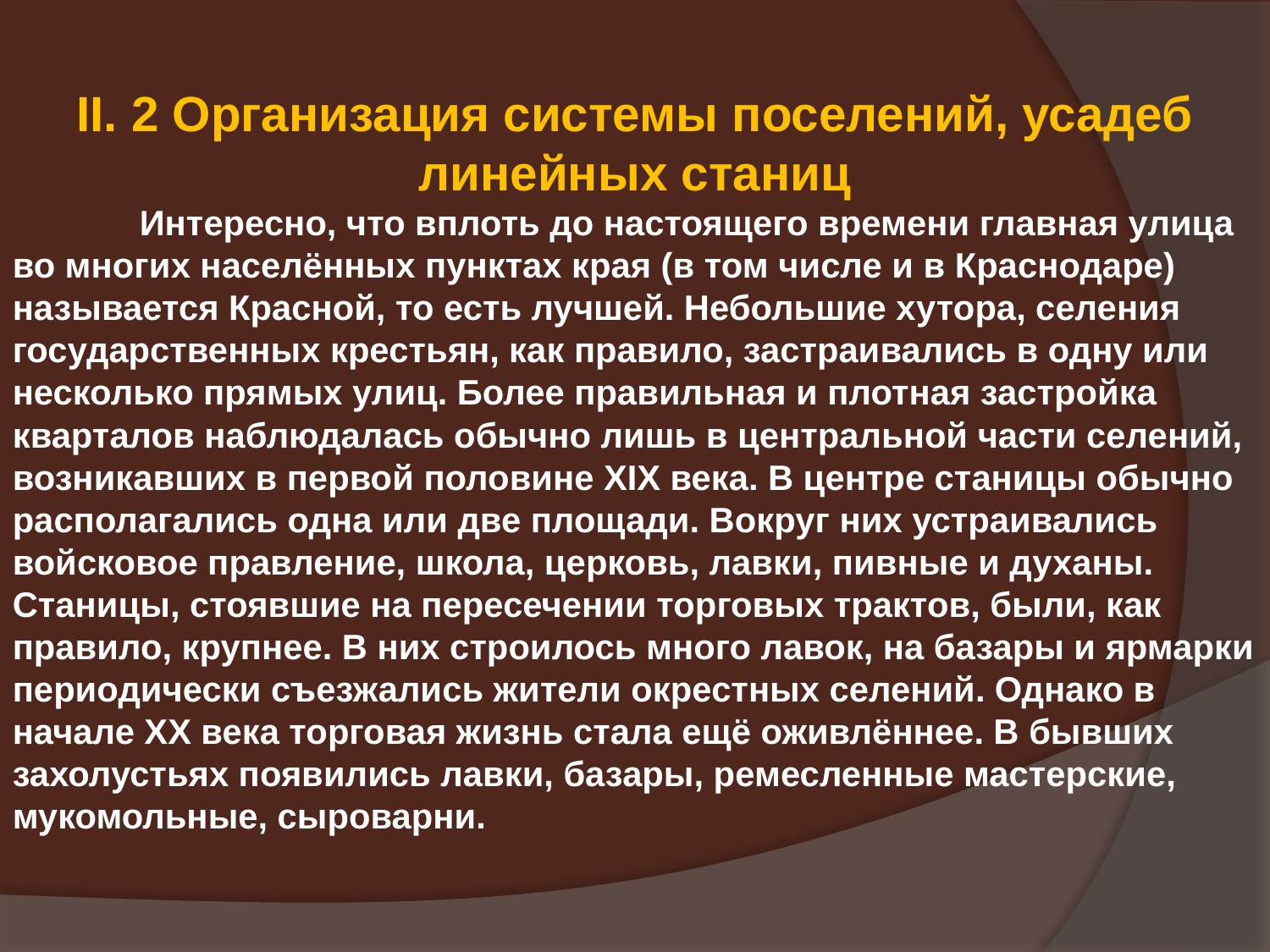

II. 2 Организация системы поселений, усадеб линейных станиц
	Интересно, что вплоть до настоящего времени главная улица во многих населённых пунктах края (в том числе и в Краснодаре) называется Красной, то есть лучшей. Небольшие хутора, селения государственных крестьян, как правило, застраивались в одну или несколько прямых улиц. Более правильная и плотная застройка кварталов наблюдалась обычно лишь в центральной части селений, возникавших в первой половине XIX века. В центре станицы обычно располагались одна или две площади. Вокруг них устраивались войсковое правление, школа, церковь, лавки, пивные и духаны. Станицы, стоявшие на пересечении торговых трактов, были, как правило, крупнее. В них строилось много лавок, на базары и ярмарки периодически съезжались жители окрестных селений. Однако в начале XX века торговая жизнь стала ещё оживлённее. В бывших захолустьях появились лавки, базары, ремесленные мастерские, мукомольные, сыроварни.